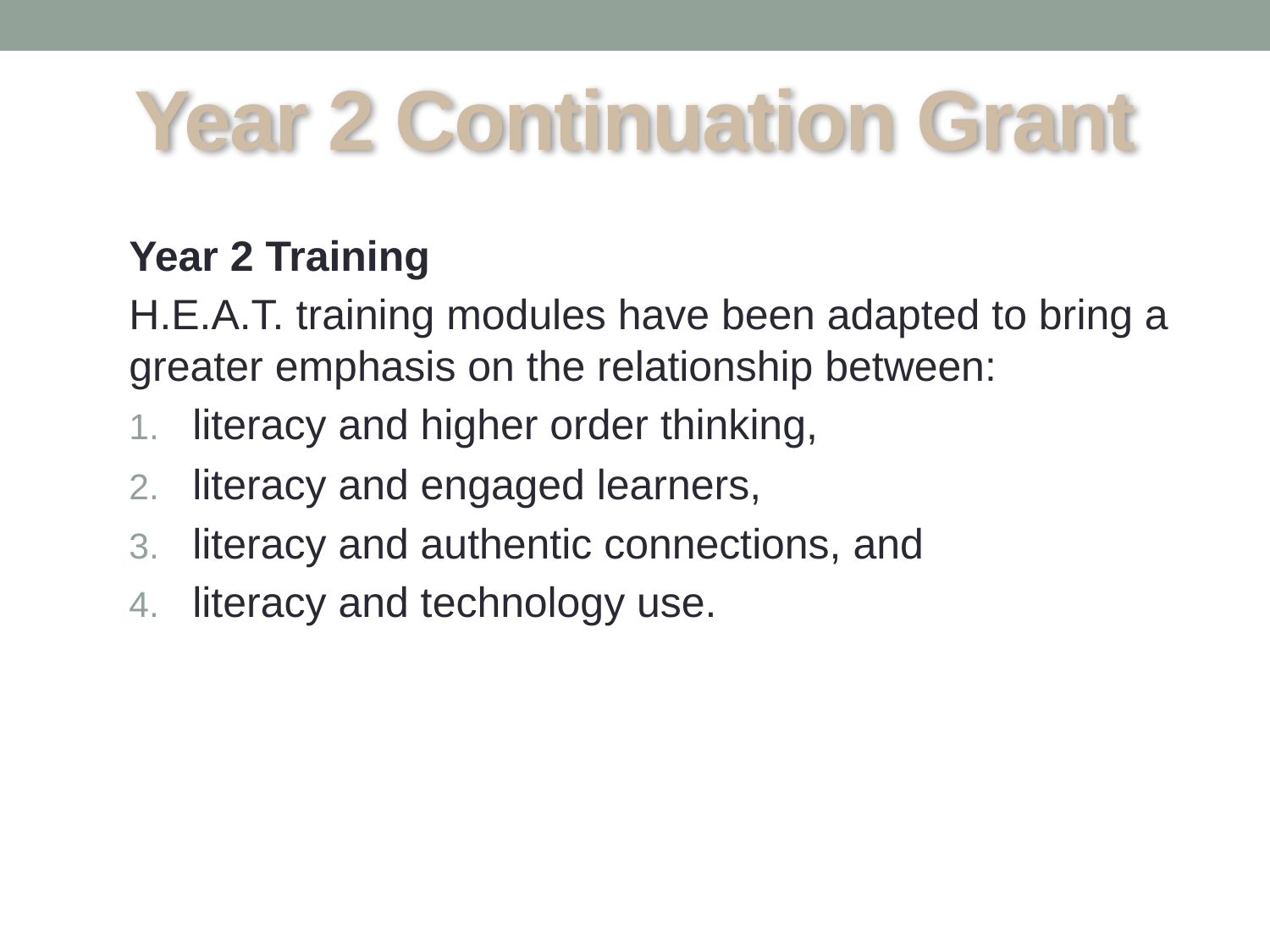

# Year 2 Continuation Grant
Year 2 Training
H.E.A.T. training modules have been adapted to bring a greater emphasis on the relationship between:
literacy and higher order thinking,
literacy and engaged learners,
literacy and authentic connections, and
literacy and technology use.